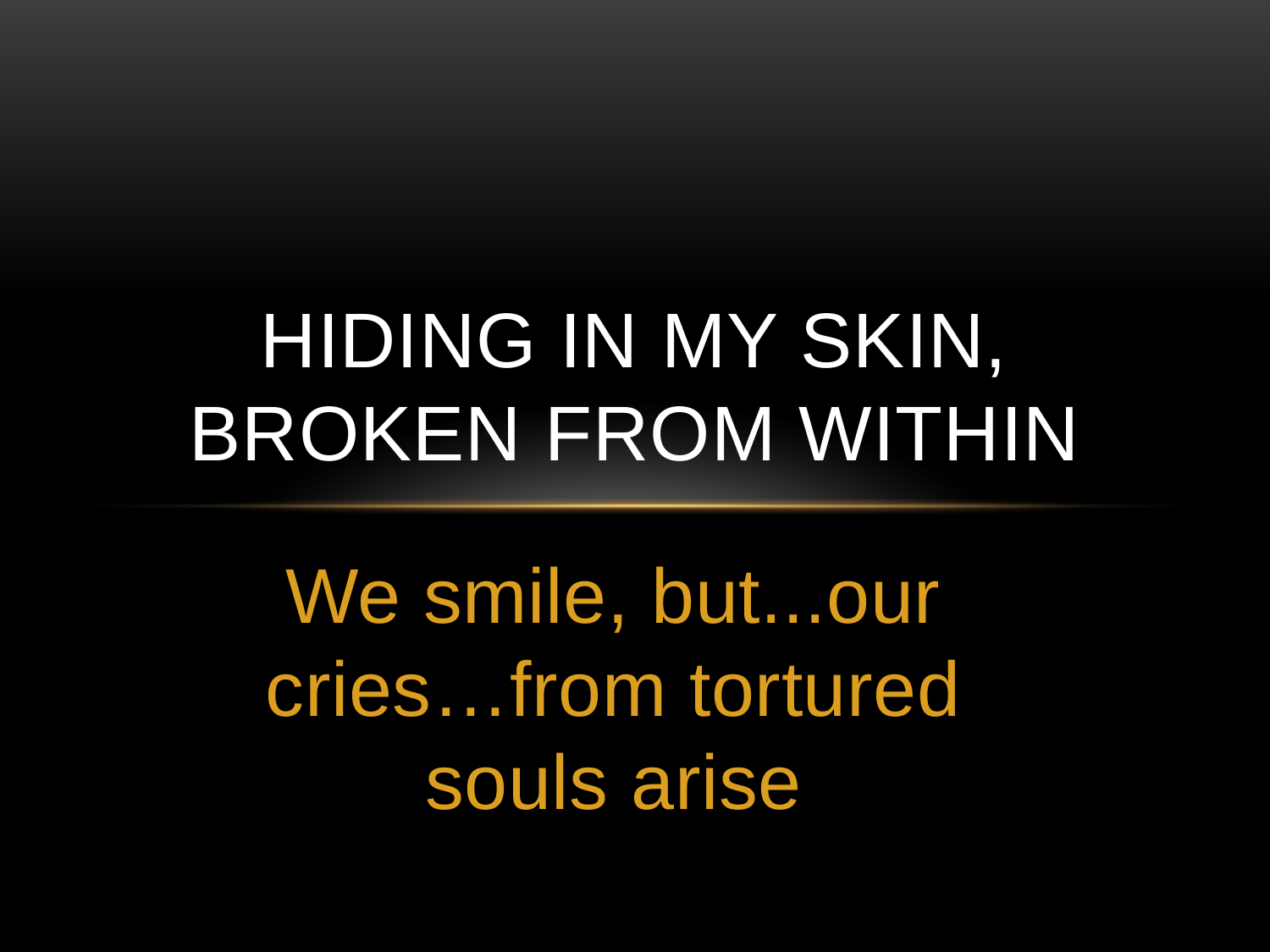

# Hiding in my skin, broken from within
We smile, but...our cries…from tortured souls arise